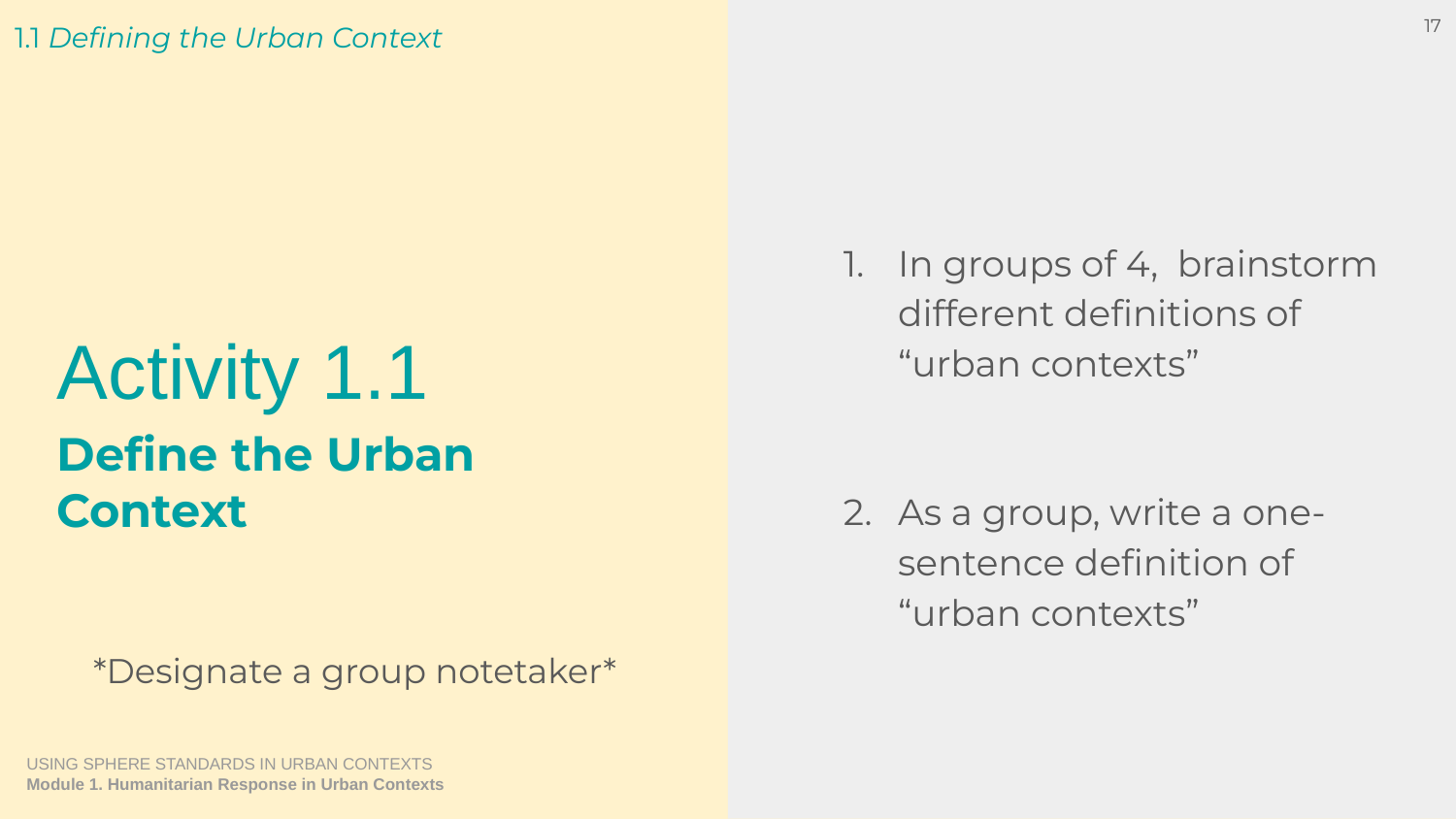

1.1 Defining the Urban Context
17
In groups of 4,  brainstorm different definitions of “urban contexts”

As a group, write a one-sentence definition of “urban contexts”
Activity 1.1
Define the Urban Context
*Designate a group notetaker*
USING SPHERE STANDARDS IN URBAN CONTEXTS
Module 1. Humanitarian Response in Urban Contexts